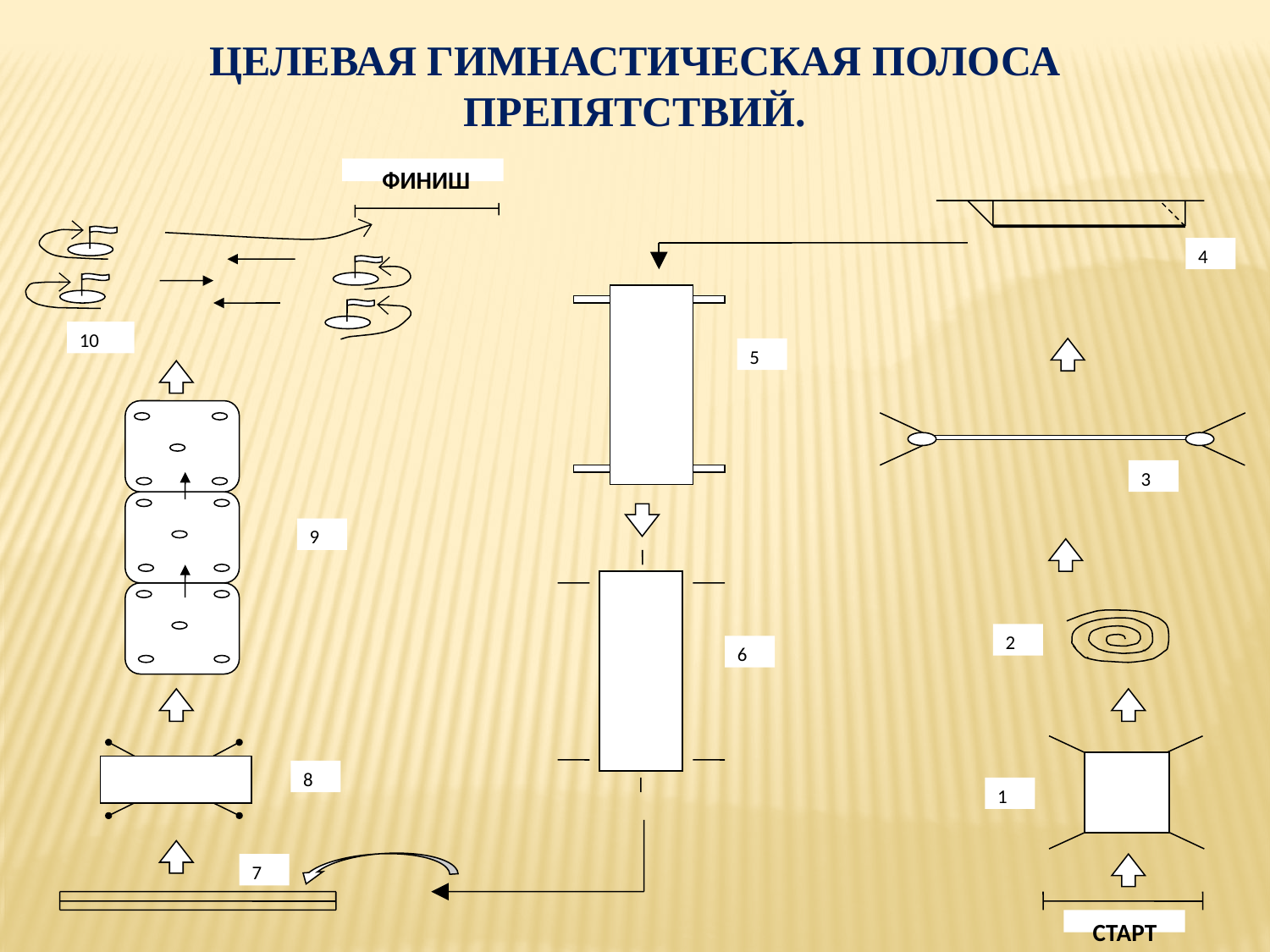

# Целевая гимнастическая полоса препятствий.
     ФИНИШ

4

10
5

3

9

2
6

8
1

7

   СТАРТ